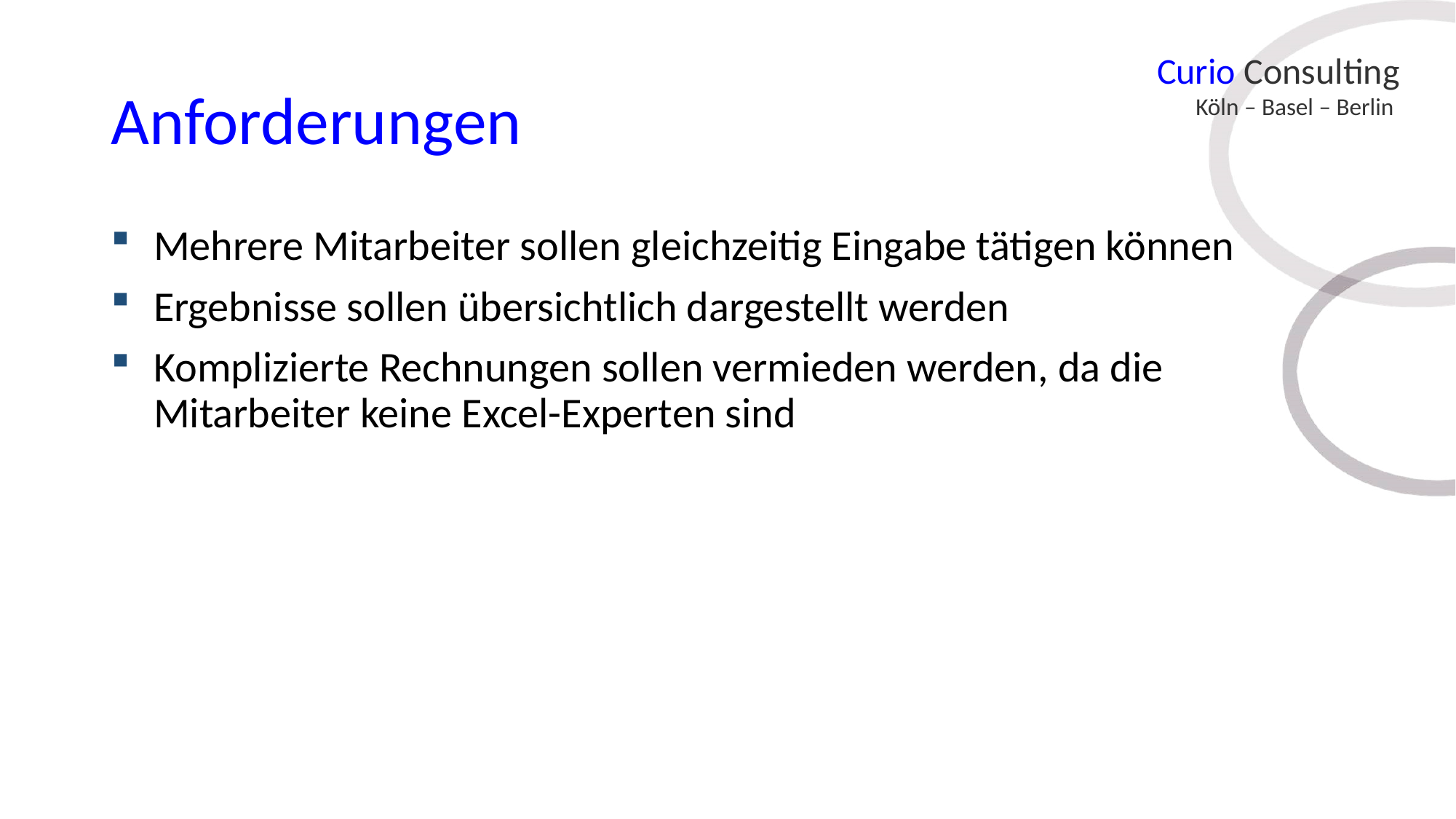

# Anforderungen
Mehrere Mitarbeiter sollen gleichzeitig Eingabe tätigen können
Ergebnisse sollen übersichtlich dargestellt werden
Komplizierte Rechnungen sollen vermieden werden, da die Mitarbeiter keine Excel-Experten sind